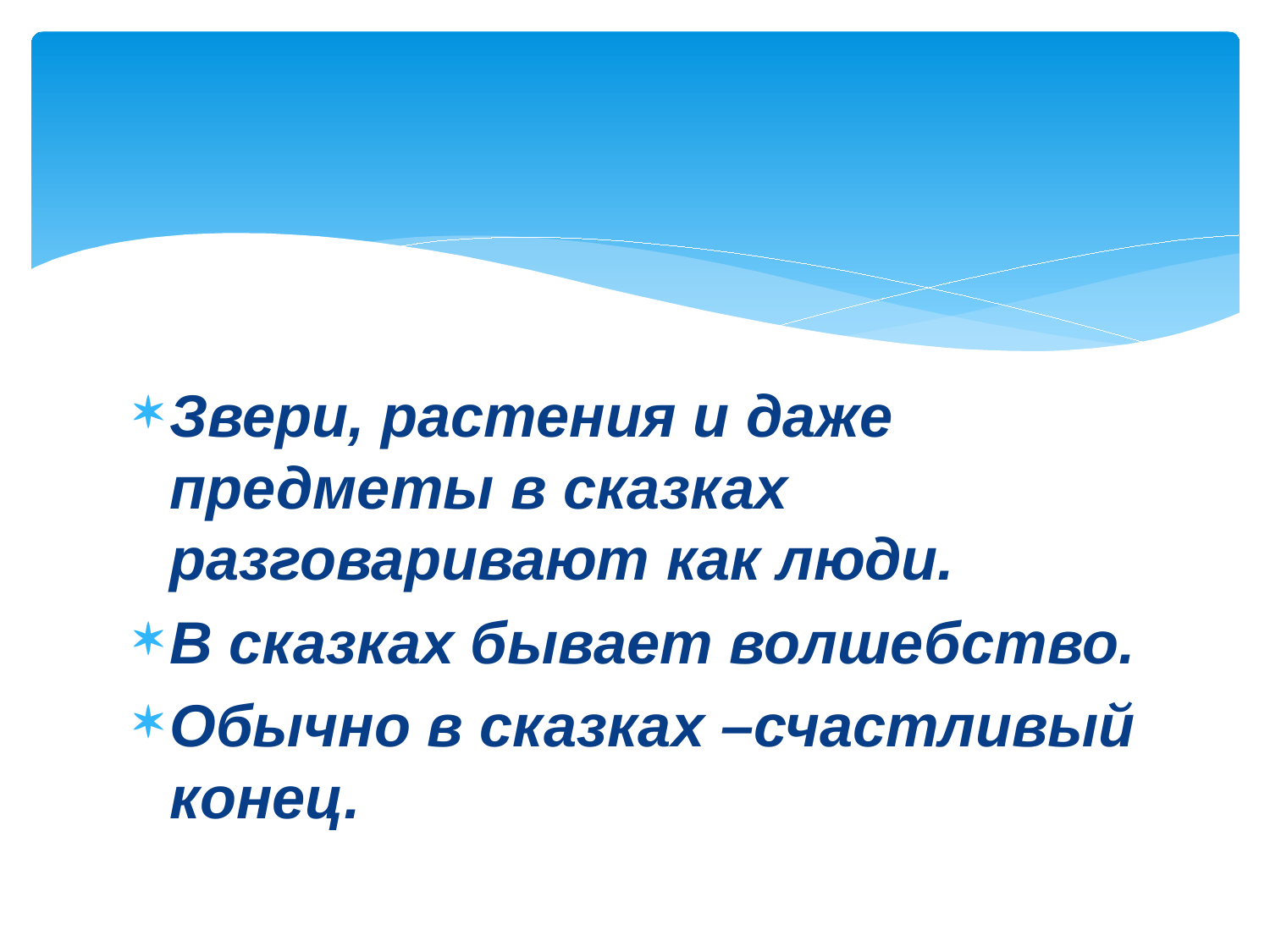

#
Звери, растения и даже предметы в сказках разговаривают как люди.
В сказках бывает волшебство.
Обычно в сказках –счастливый конец.